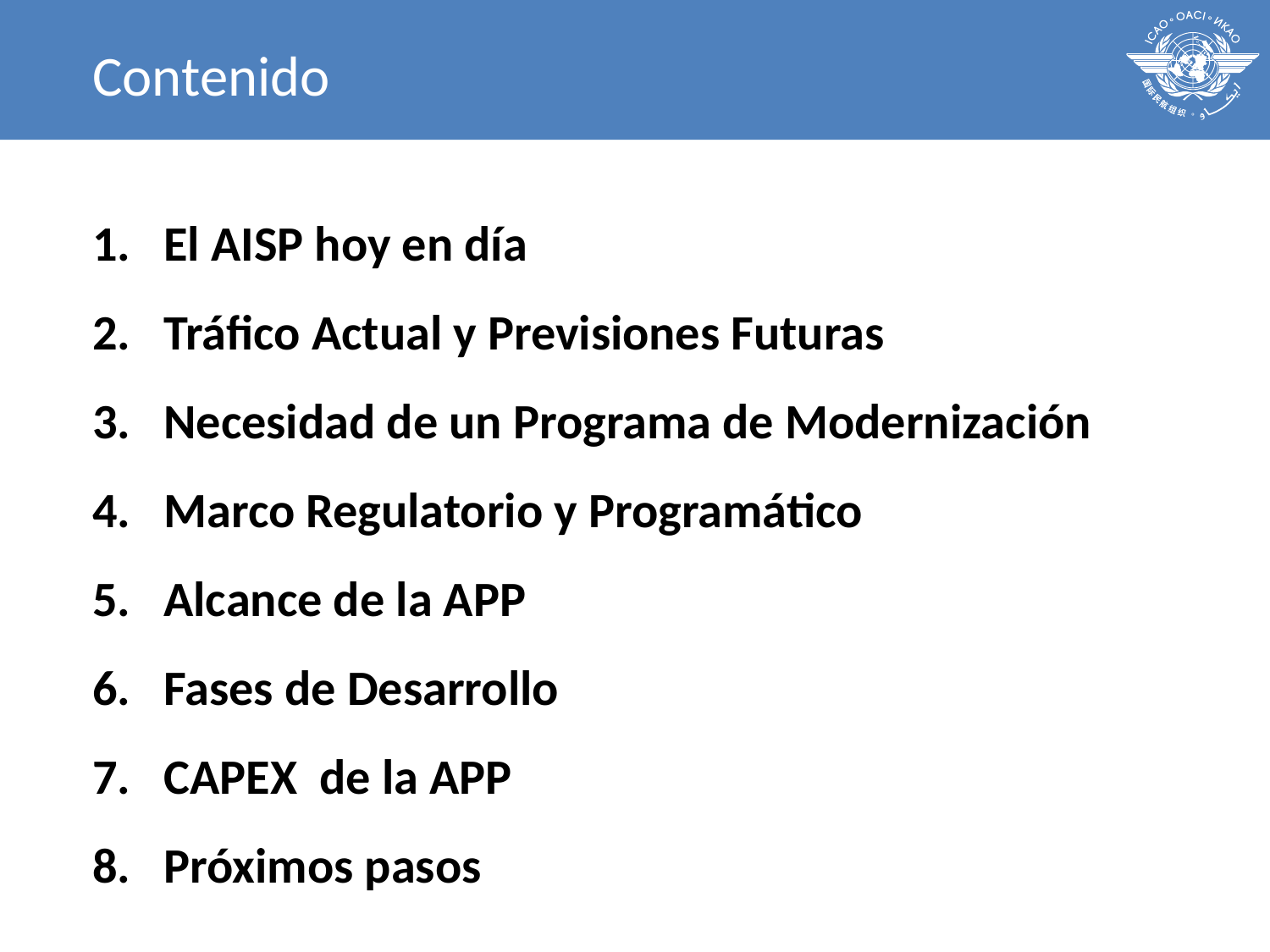

Contenido
El AISP hoy en día
Tráfico Actual y Previsiones Futuras
Necesidad de un Programa de Modernización
Marco Regulatorio y Programático
Alcance de la APP
Fases de Desarrollo
CAPEX  de la APP
Próximos pasos